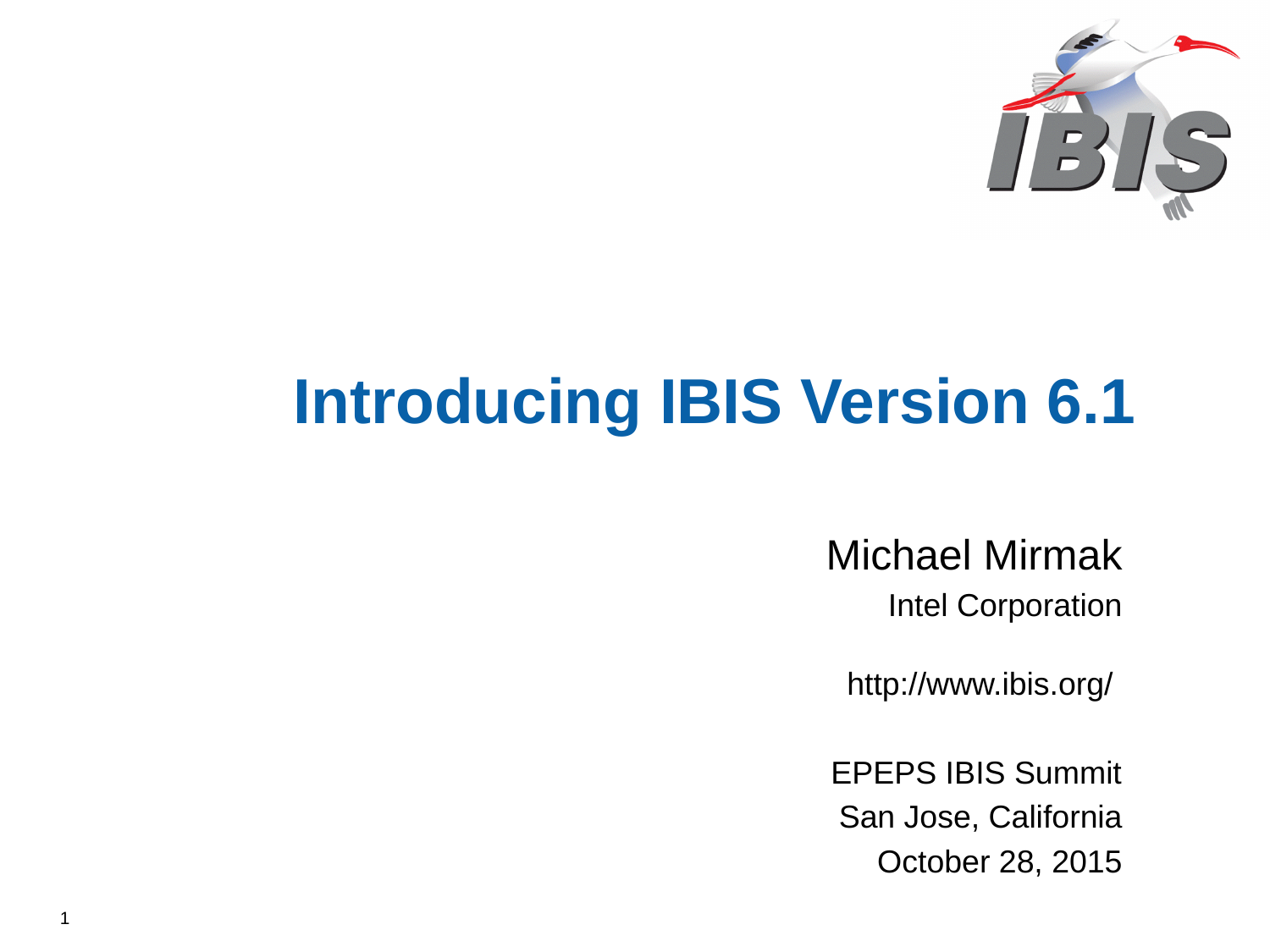

# Introducing IBIS Version 6.1
Michael Mirmak
Intel Corporation

http://www.ibis.org/

EPEPS IBIS Summit
San Jose, California
October 28, 2015